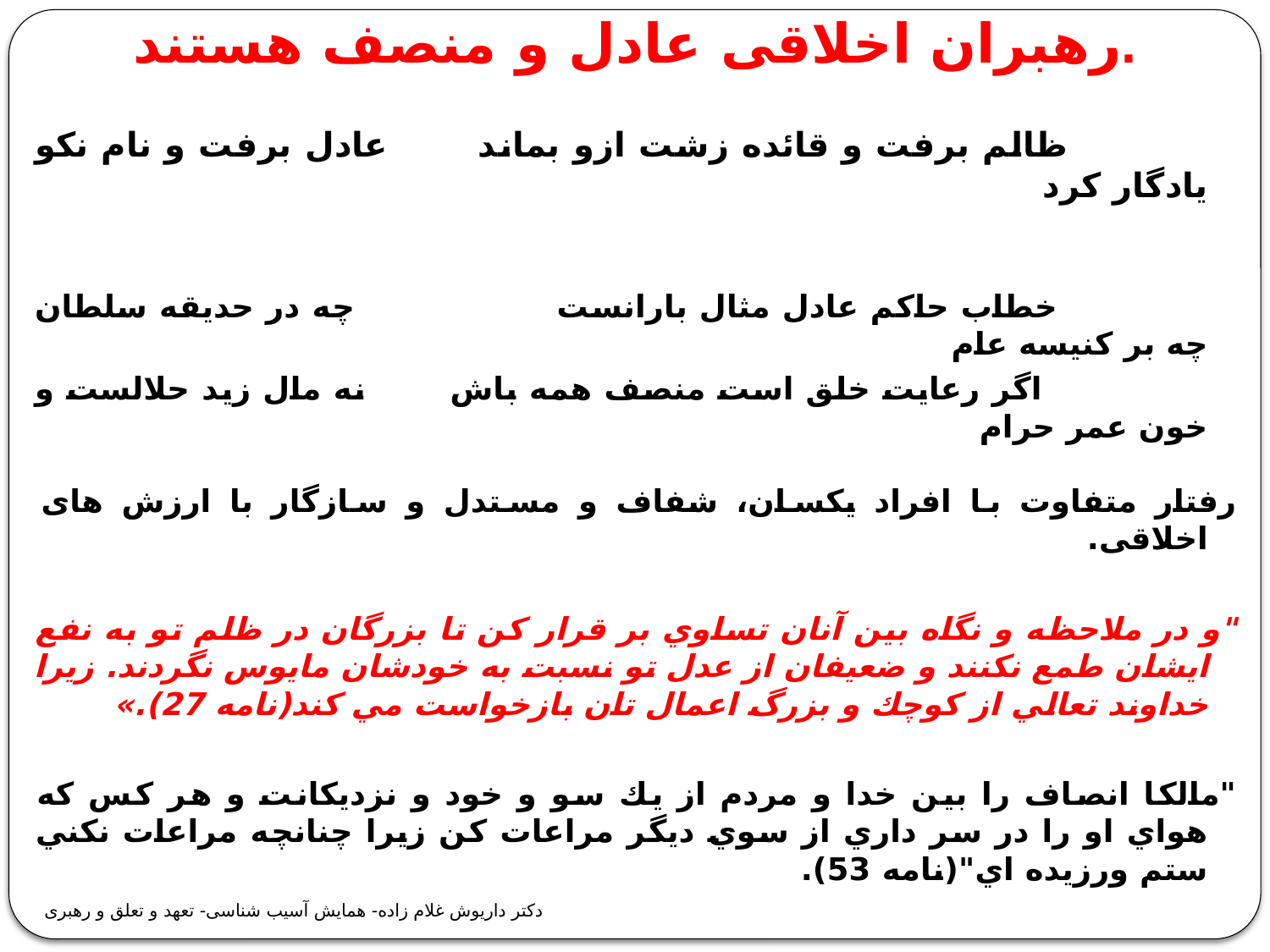

# رهبران اخلاقی عادل و منصف هستند.
             ظالم برفت و قائده زشت ازو بماند       عادل برفت و نام نكو يادگار كرد

               خطاب حاكم عادل مثال بارانست                 چه در حديقه سلطان چه بر كنيسه عام
                اگر رعايت خلق است منصف همه باش       نه مال زيد حلالست و خون عمر حرام

رفتار متفاوت با افراد یکسان، شفاف و مستدل و سازگار با ارزش های اخلاقی.

"و در ملاحظه و نگاه بين آنان تساوي بر قرار كن تا بزرگان در ظلم تو به نفع ايشان طمع نكنند و ضعيفان از عدل تو نسبت به خودشان مايوس نگردند. زيرا خداوند تعالي از كوچك و بزرگ اعمال تان بازخواست مي كند(نامه 27).»

"مالكا انصاف را بين خدا و مردم از يك سو و خود و نزديكانت و هر كس كه هواي او را در سر داري از سوي ديگر مراعات كن زيرا چنانچه مراعات نكني ستم ورزيده اي"(نامه 53).

دکتر داریوش غلام زاده- همایش آسیب شناسی- تعهد و تعلق و رهبری